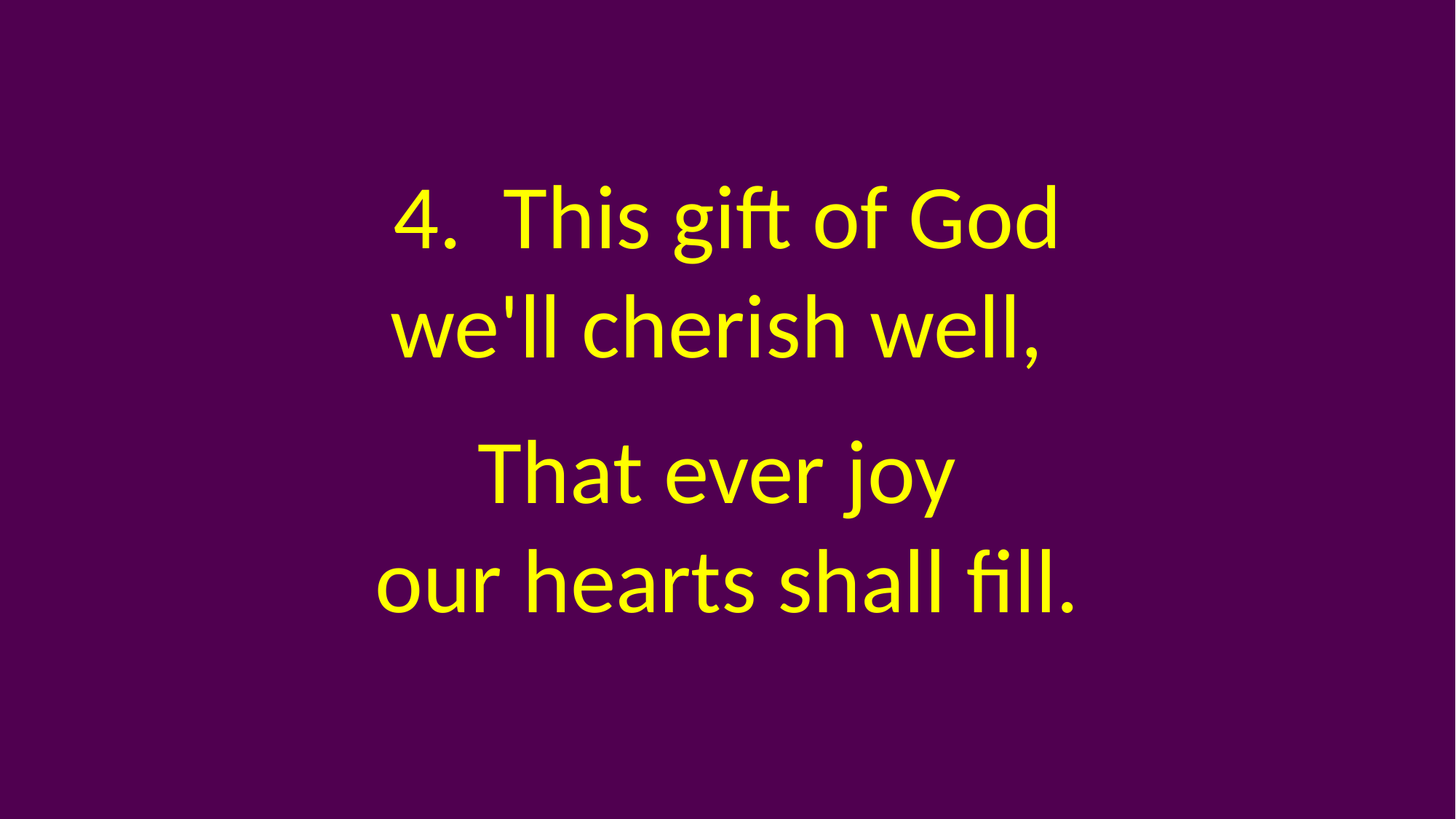

4.  This gift of God
we'll cherish well,
That ever joy
our hearts shall fill.